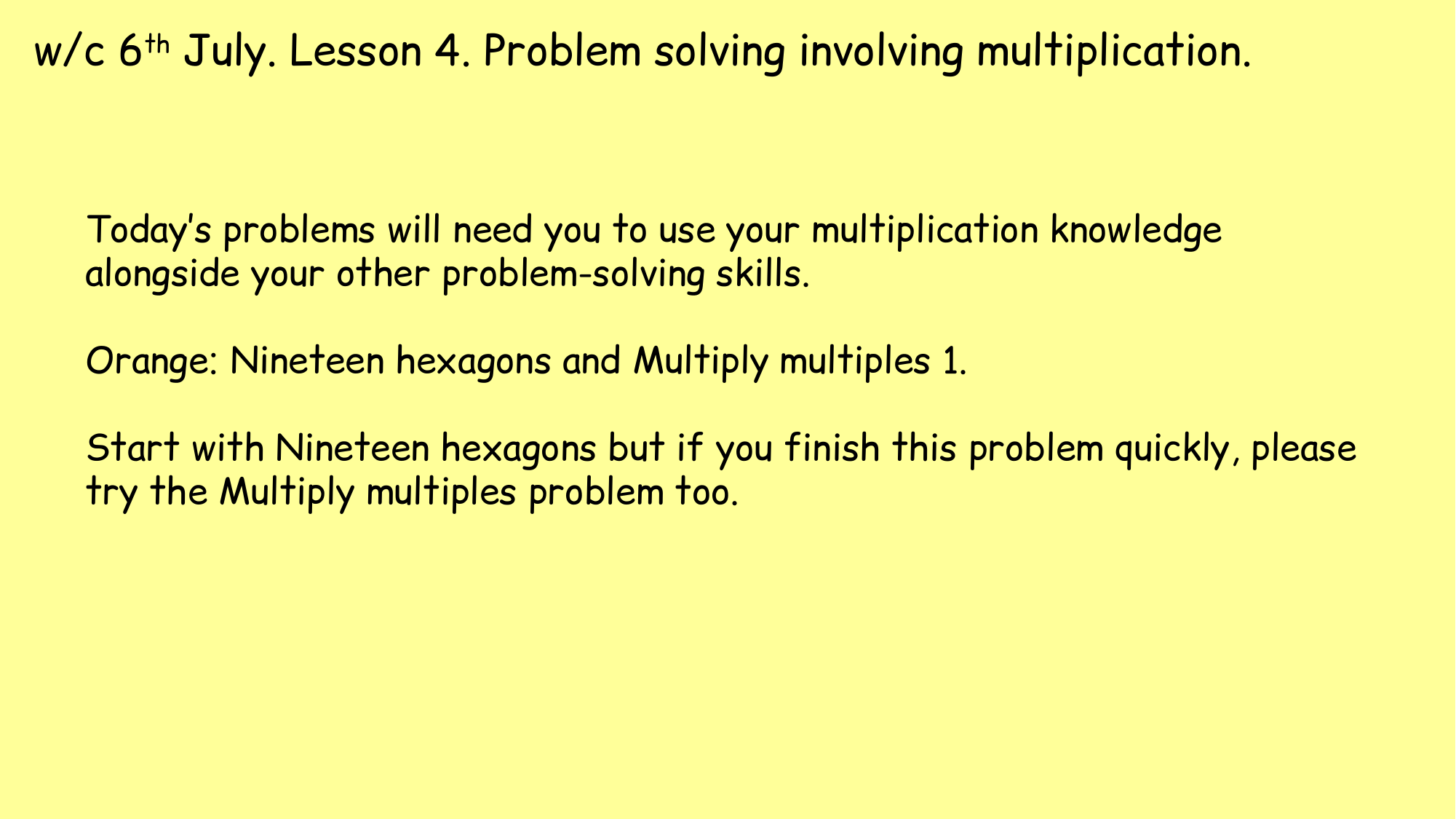

w/c 6th July. Lesson 4. Problem solving involving multiplication.
Today’s problems will need you to use your multiplication knowledge alongside your other problem-solving skills.

Orange: Nineteen hexagons and Multiply multiples 1.

Start with Nineteen hexagons but if you finish this problem quickly, please try the Multiply multiples problem too.